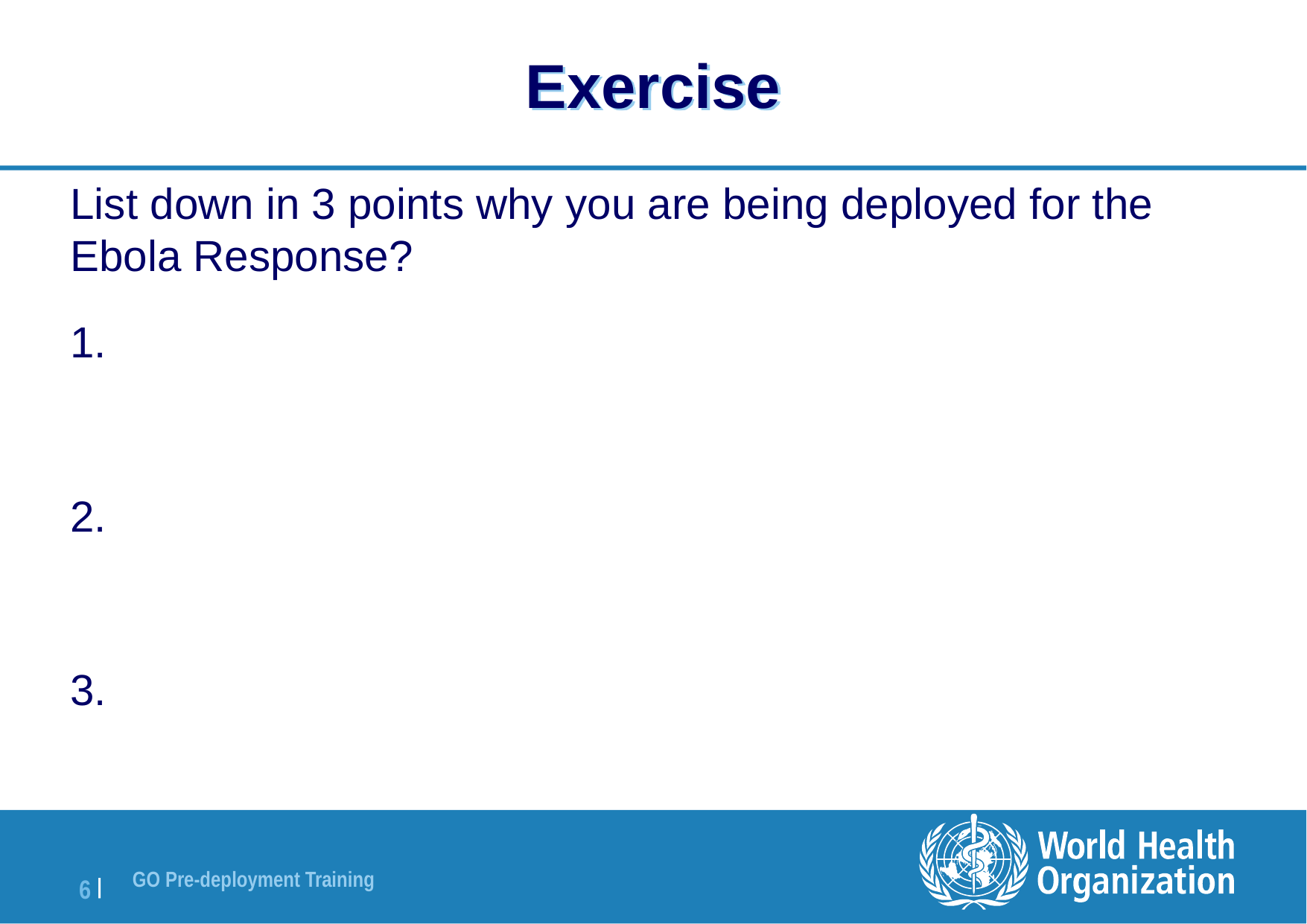

# Exercise
List down in 3 points why you are being deployed for the Ebola Response?
1.

2.

3.